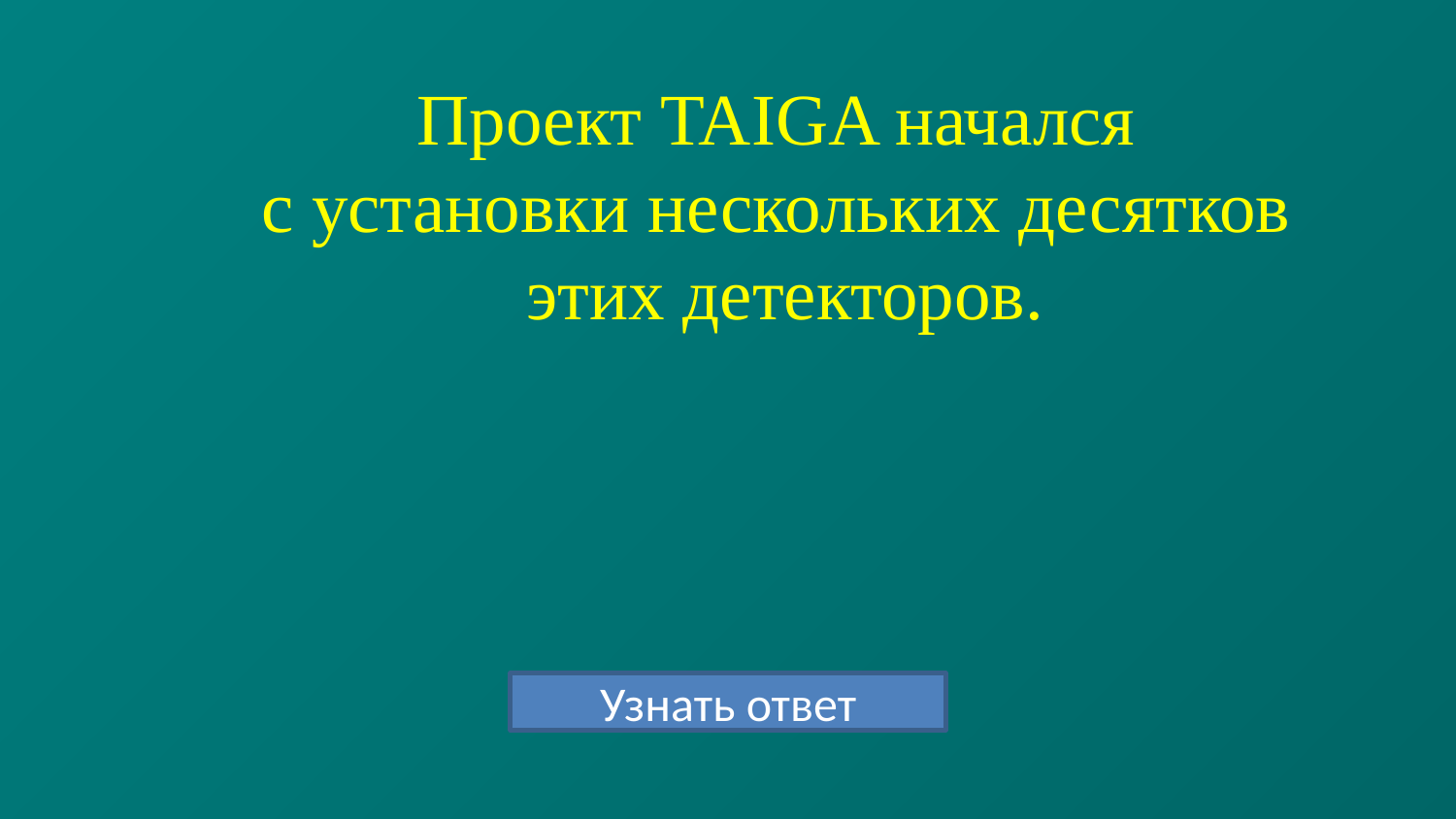

Проект TAIGA начался
с установки нескольких десятков
этих детекторов.